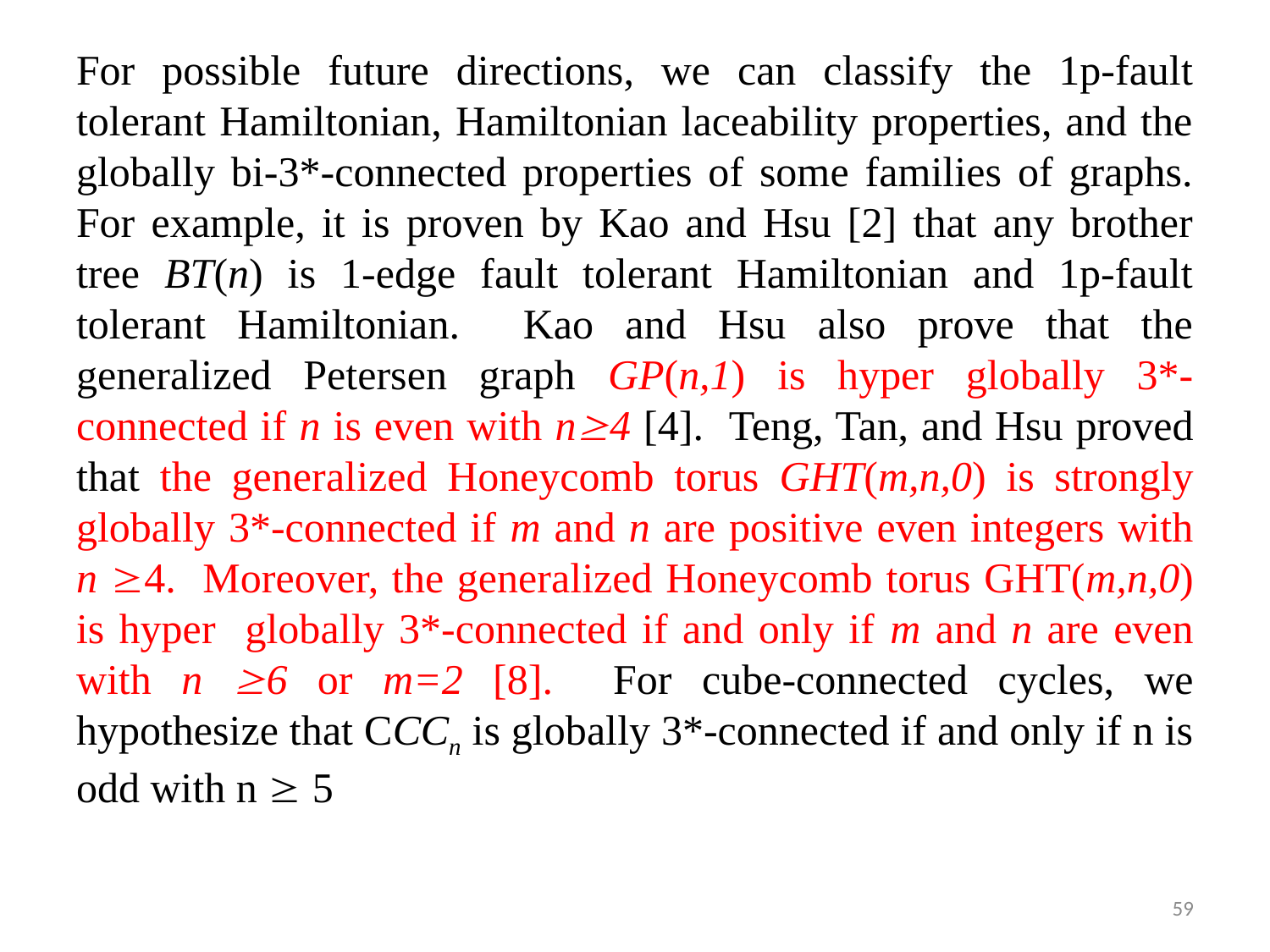

For possible future directions, we can classify the 1p-fault tolerant Hamiltonian, Hamiltonian laceability properties, and the globally bi-3*-connected properties of some families of graphs. For example, it is proven by Kao and Hsu [2] that any brother tree BT(n) is 1-edge fault tolerant Hamiltonian and 1p-fault tolerant Hamiltonian.  Kao and Hsu also prove that the generalized Petersen graph GP(n,1) is hyper globally 3*-connected if n is even with n≥4 [4].  Teng, Tan, and Hsu proved that the generalized Honeycomb torus GHT(m,n,0) is strongly globally 3*-connected if m and n are positive even integers with n ≥4.  Moreover, the generalized Honeycomb torus GHT(m,n,0) is hyper  globally 3*-connected if and only if m and n are even with n ≥6 or m=2 [8].  For cube-connected cycles, we hypothesize that CCCn is globally 3*-connected if and only if n is odd with n ≥ 5

59